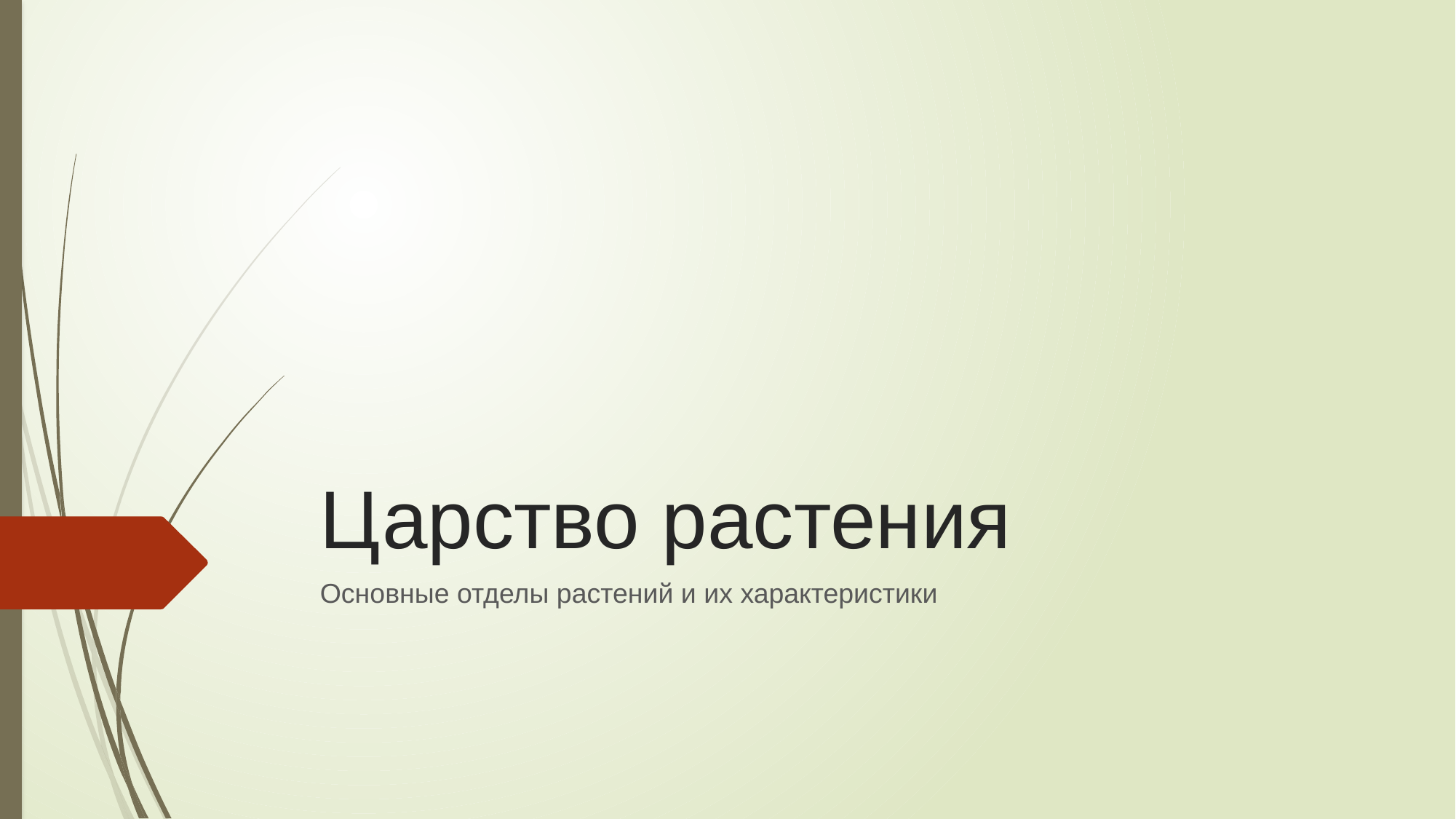

# Царство растения
Основные отделы растений и их характеристики